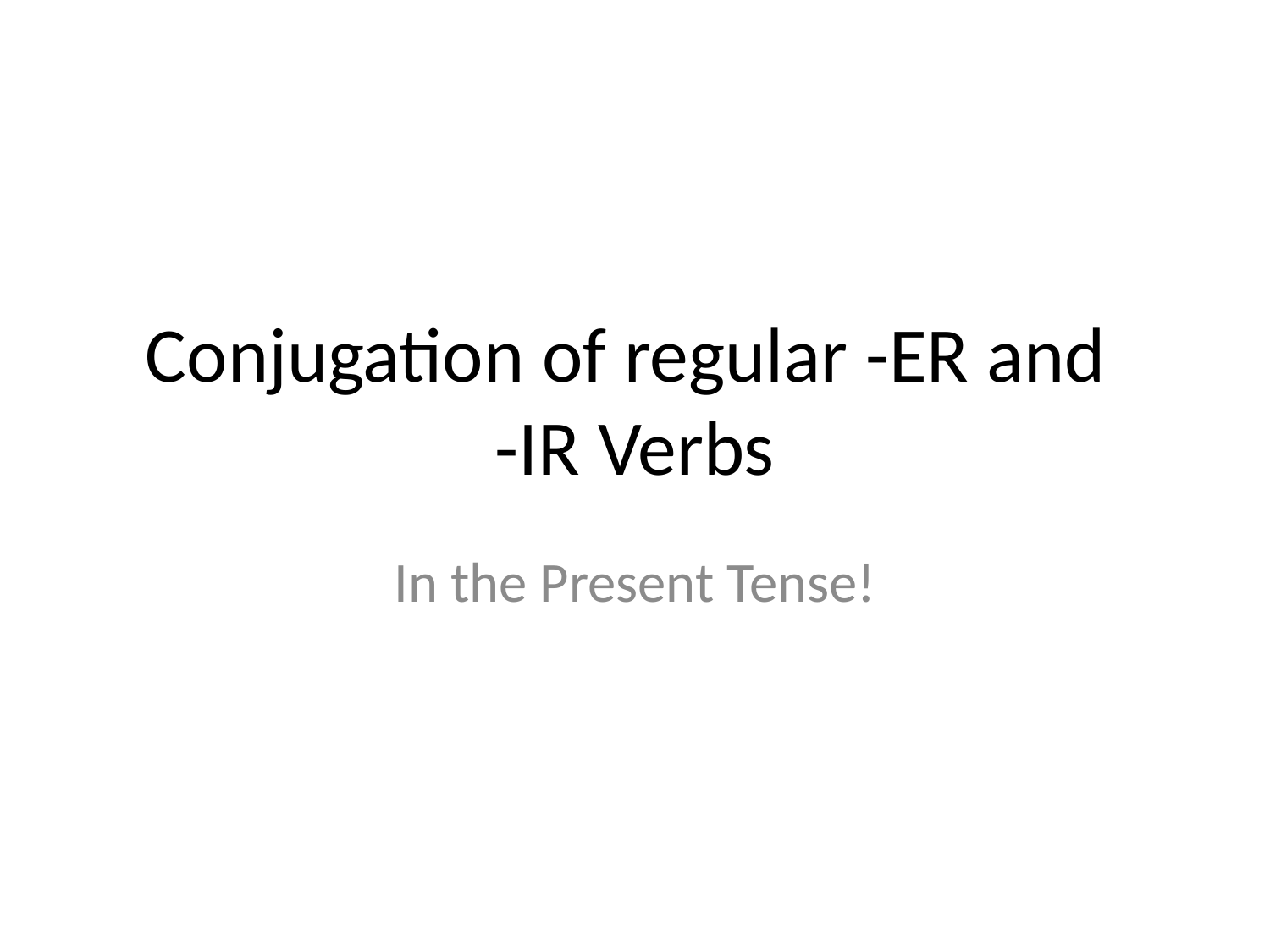

# Conjugation of regular -ER and -IR Verbs
In the Present Tense!